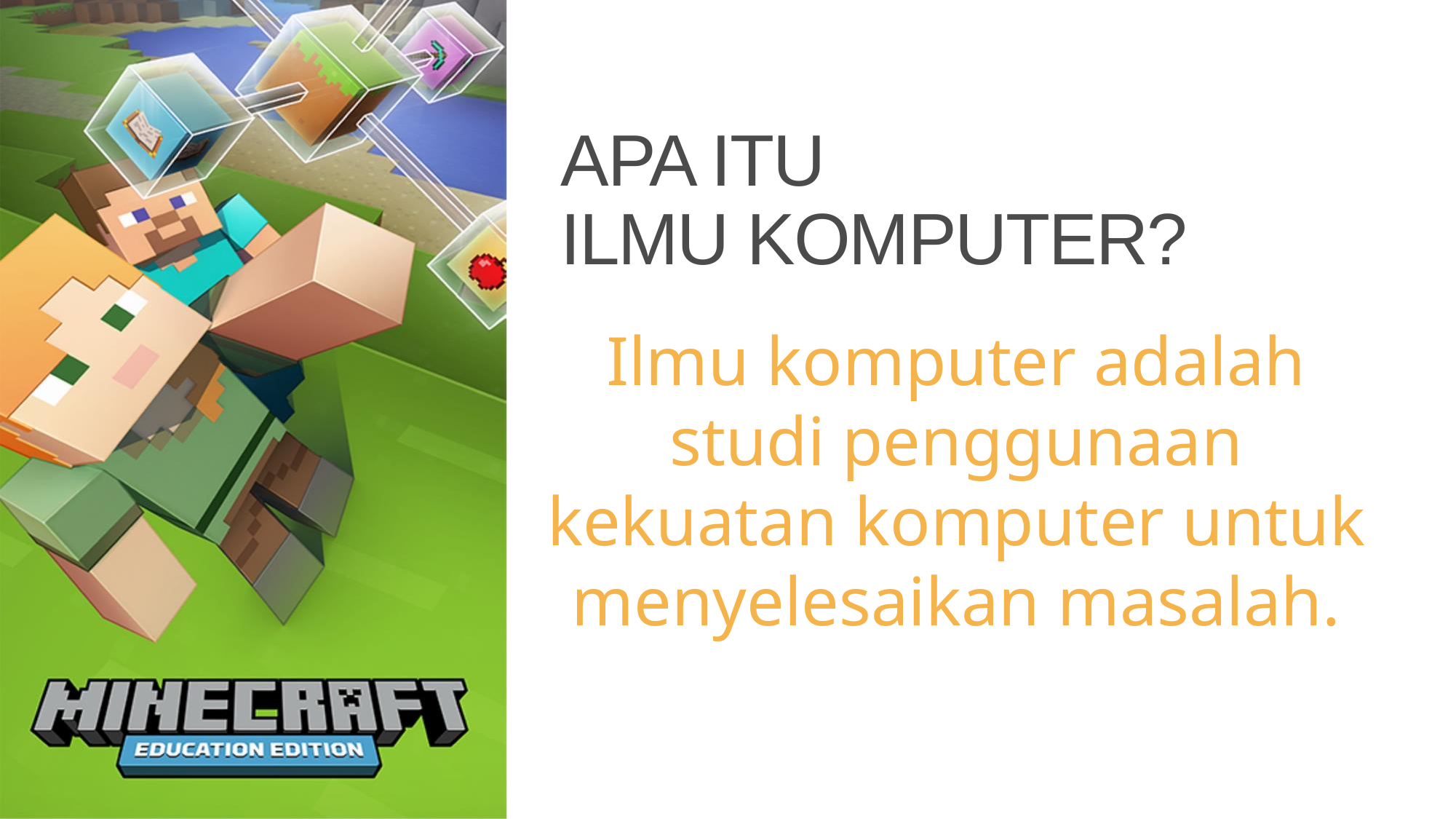

# Apa itu ilmu komputer?
Ilmu komputer adalah studi penggunaan kekuatan komputer untuk menyelesaikan masalah.